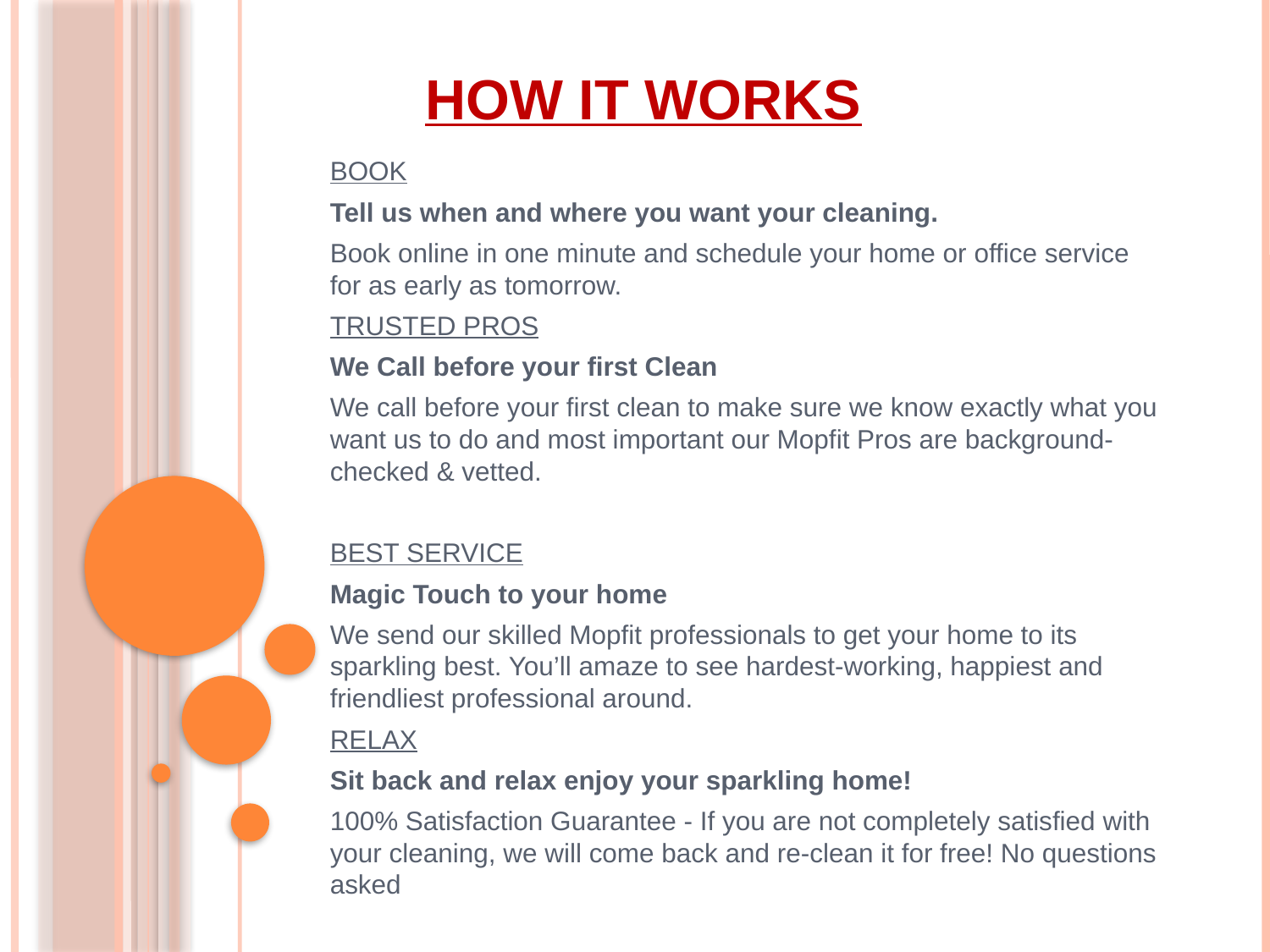

# How it works
BOOK
Tell us when and where you want your cleaning.
Book online in one minute and schedule your home or office service for as early as tomorrow.
TRUSTED PROS
We Call before your first Clean
We call before your first clean to make sure we know exactly what you want us to do and most important our Mopfit Pros are background-checked & vetted.

BEST SERVICE
Magic Touch to your home
We send our skilled Mopfit professionals to get your home to its sparkling best. You’ll amaze to see hardest-working, happiest and friendliest professional around.
RELAX
Sit back and relax enjoy your sparkling home!
100% Satisfaction Guarantee - If you are not completely satisfied with your cleaning, we will come back and re-clean it for free! No questions asked